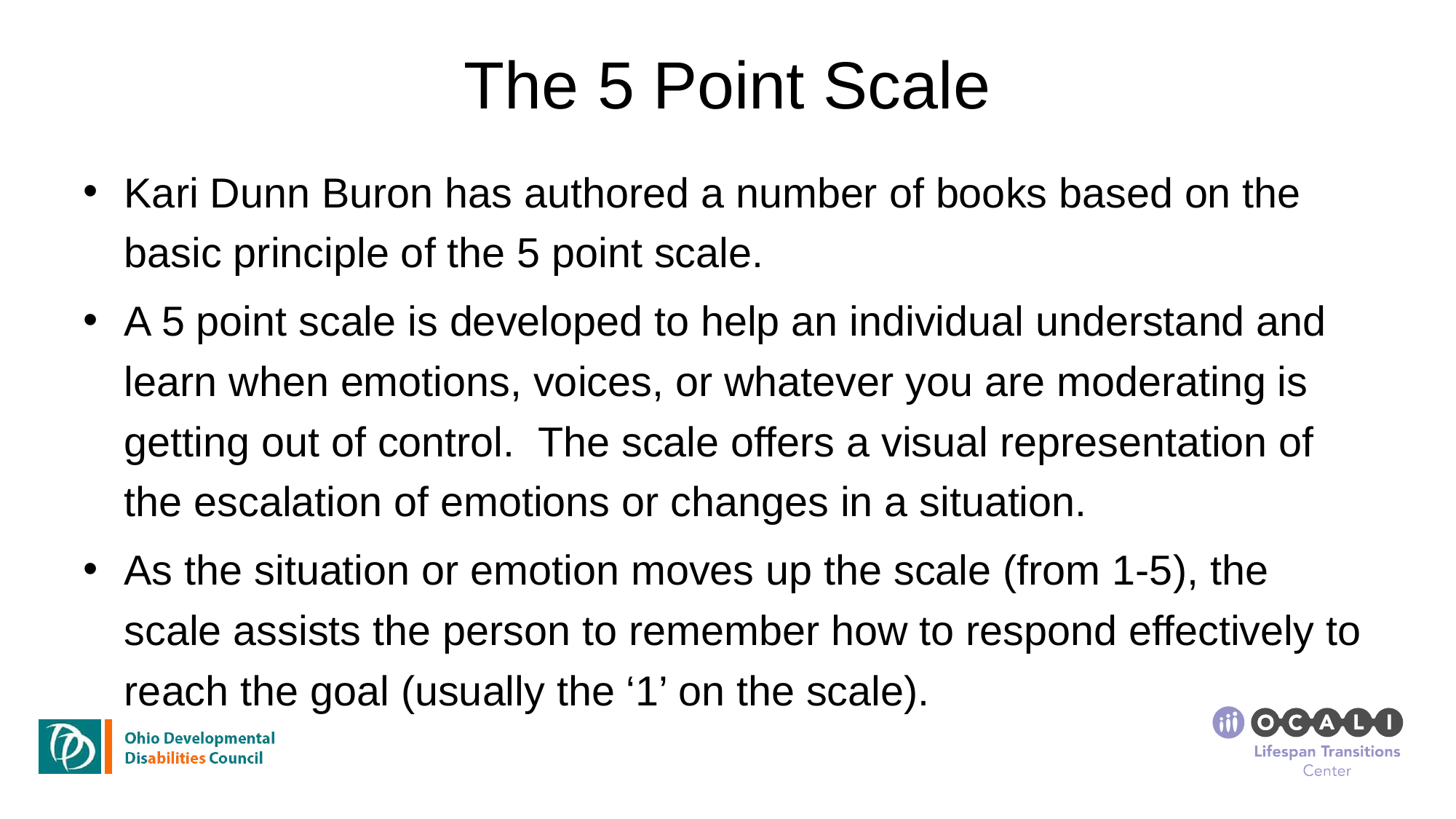

# The 5 Point Scale
Kari Dunn Buron has authored a number of books based on the basic principle of the 5 point scale.
A 5 point scale is developed to help an individual understand and learn when emotions, voices, or whatever you are moderating is getting out of control.  The scale offers a visual representation of the escalation of emotions or changes in a situation.
As the situation or emotion moves up the scale (from 1-5), the scale assists the person to remember how to respond effectively to reach the goal (usually the ‘1’ on the scale).